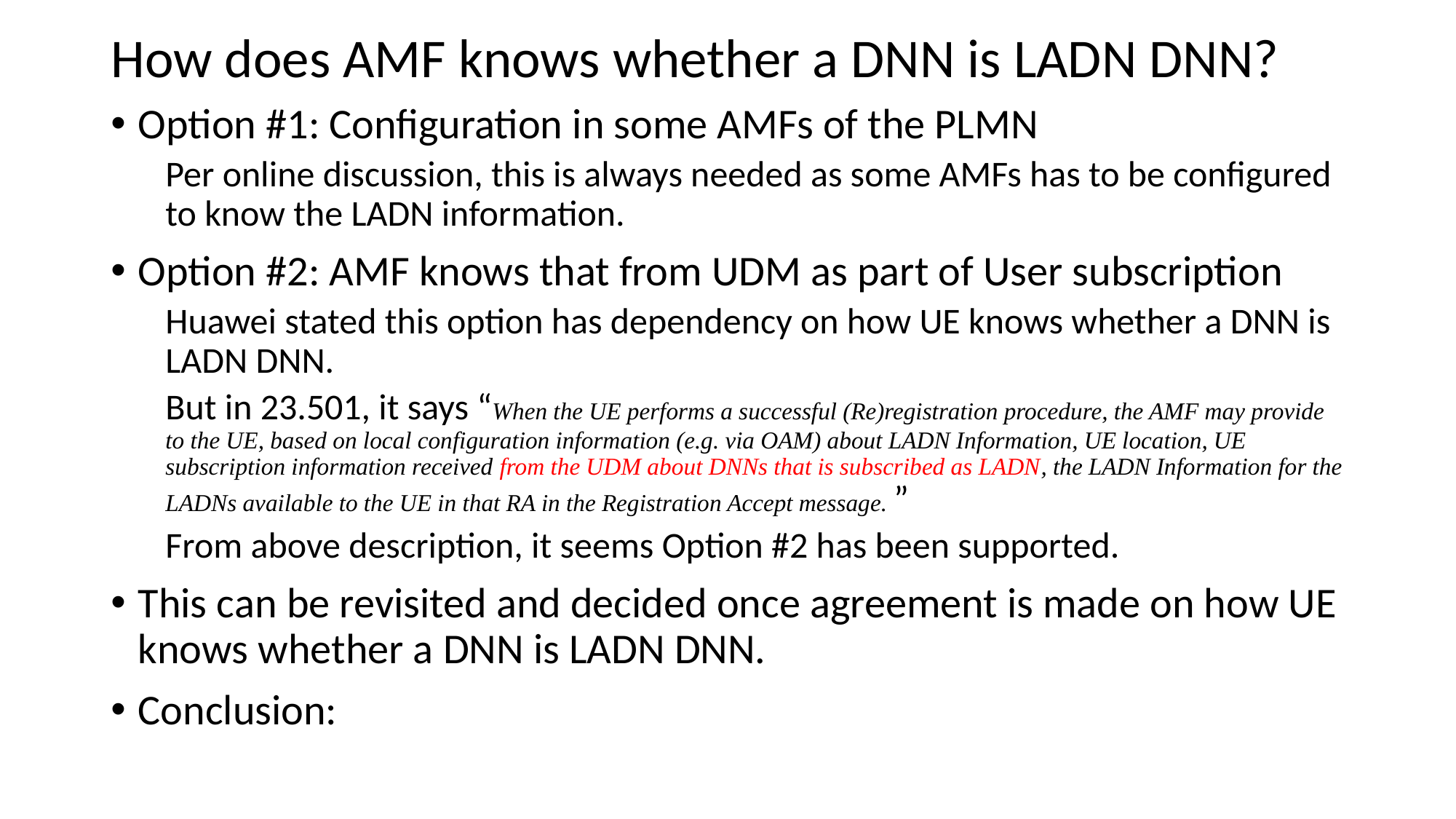

# How does AMF knows whether a DNN is LADN DNN?
Option #1: Configuration in some AMFs of the PLMN
Per online discussion, this is always needed as some AMFs has to be configured to know the LADN information.
Option #2: AMF knows that from UDM as part of User subscription
Huawei stated this option has dependency on how UE knows whether a DNN is LADN DNN.
But in 23.501, it says “When the UE performs a successful (Re)registration procedure, the AMF may provide to the UE, based on local configuration information (e.g. via OAM) about LADN Information, UE location, UE subscription information received from the UDM about DNNs that is subscribed as LADN, the LADN Information for the LADNs available to the UE in that RA in the Registration Accept message. ”
From above description, it seems Option #2 has been supported.
This can be revisited and decided once agreement is made on how UE knows whether a DNN is LADN DNN.
Conclusion: